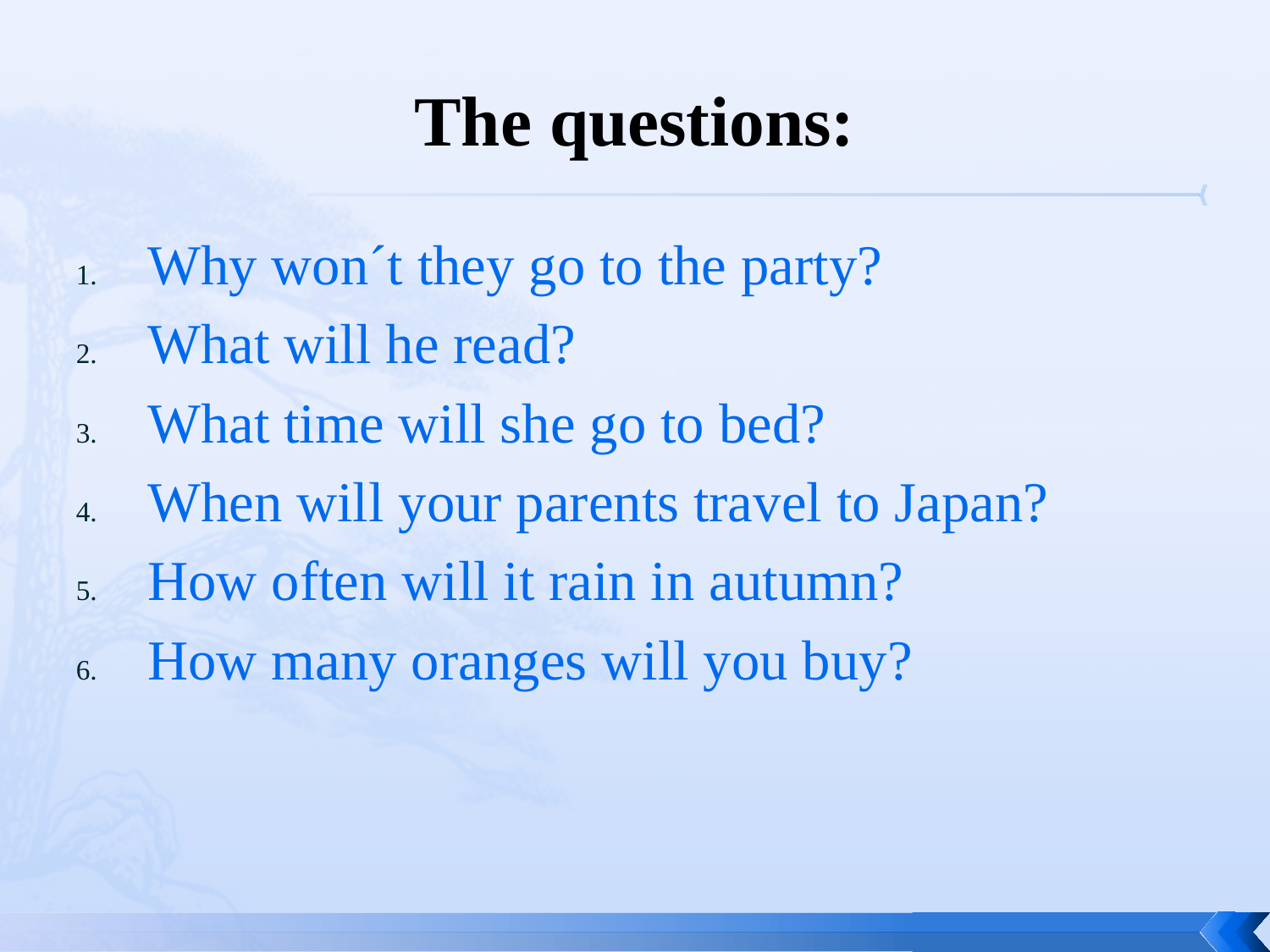

# The questions:
Why won´t they go to the party?
What will he read?
What time will she go to bed?
When will your parents travel to Japan?
How often will it rain in autumn?
How many oranges will you buy?